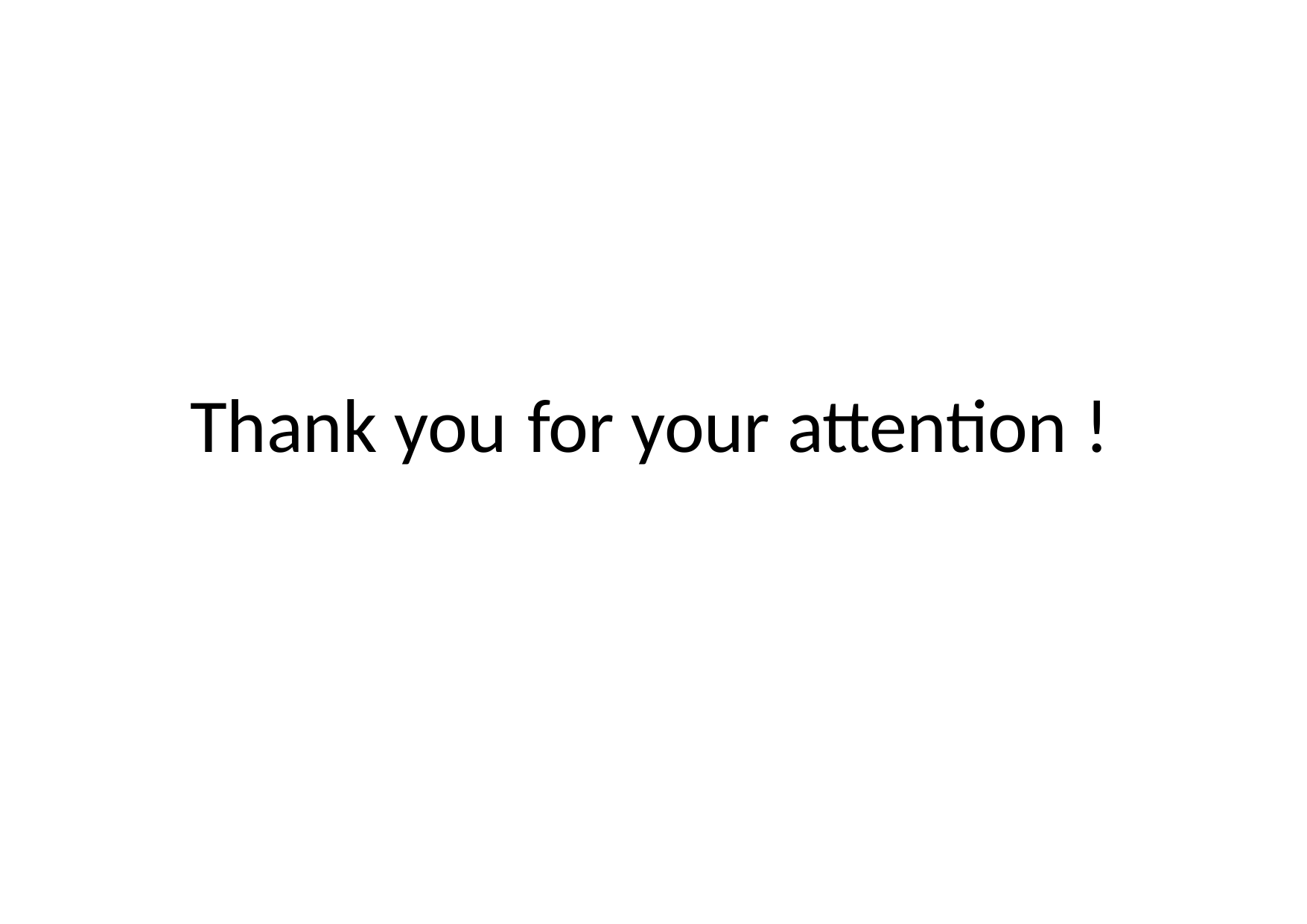

# Thank you	for your attention !